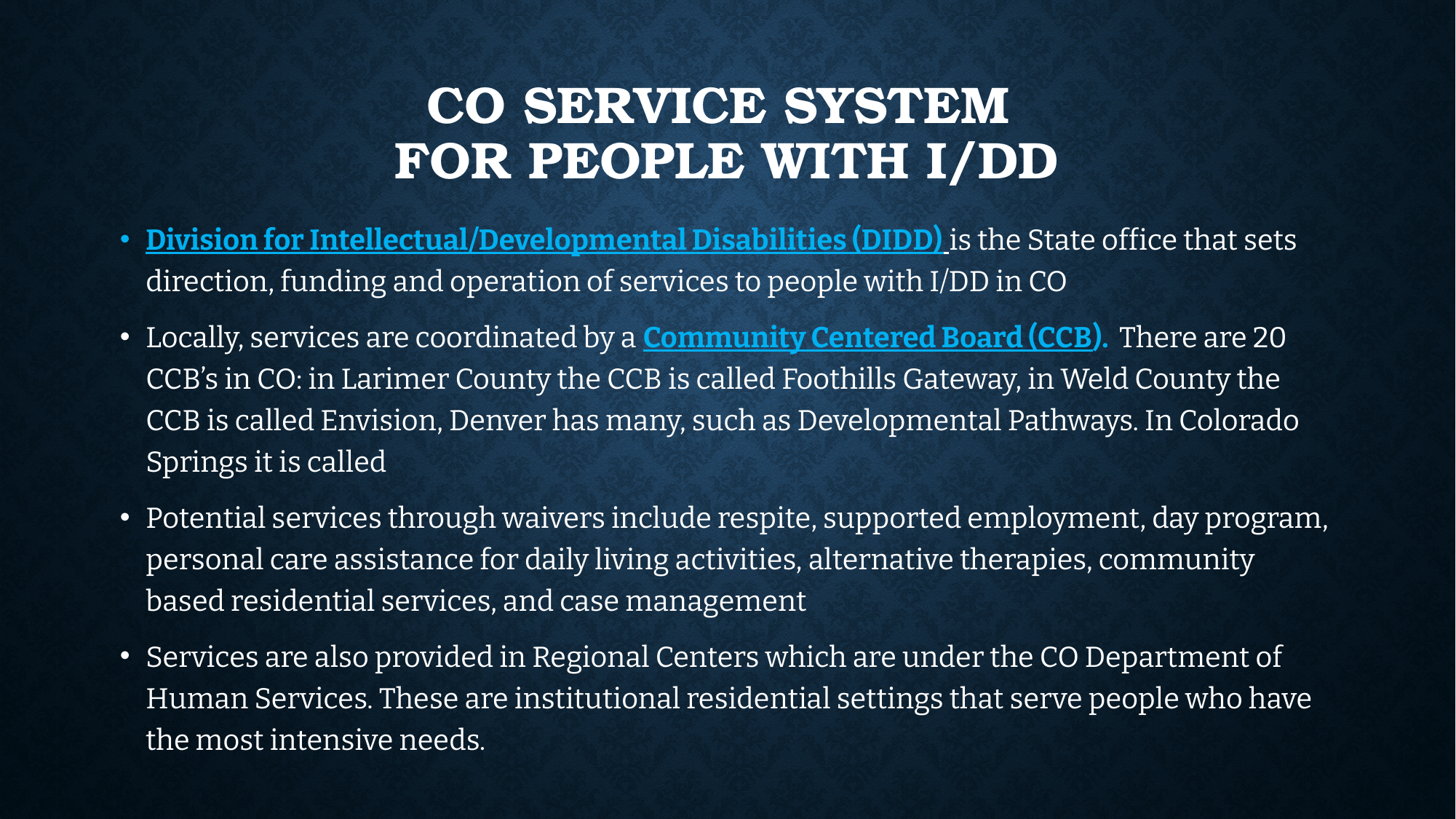

# CO Service System for People with I/DD
Division for Intellectual/Developmental Disabilities (DIDD) is the State office that sets direction, funding and operation of services to people with I/DD in CO
Locally, services are coordinated by a Community Centered Board (CCB).  There are 20 CCB’s in CO: in Larimer County the CCB is called Foothills Gateway, in Weld County the CCB is called Envision, Denver has many, such as Developmental Pathways. In Colorado Springs it is called
Potential services through waivers include respite, supported employment, day program, personal care assistance for daily living activities, alternative therapies, community based residential services, and case management
Services are also provided in Regional Centers which are under the CO Department of Human Services. These are institutional residential settings that serve people who have the most intensive needs.